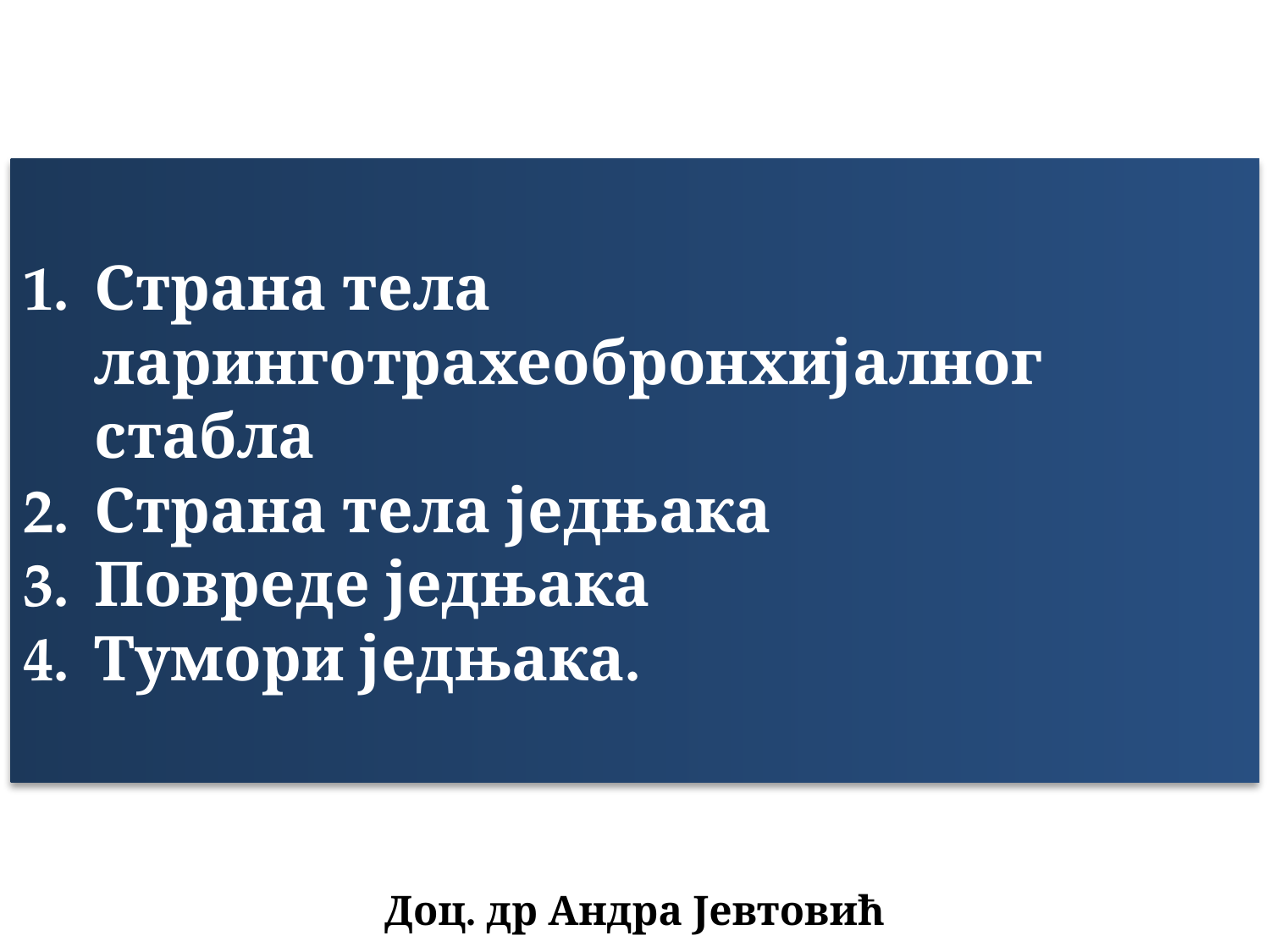

Страна тела ларинготрахеобронхијалног стабла
Страна тела једњака
Повреде једњака
Тумори једњака.
Доц. др Андра Јевтовић